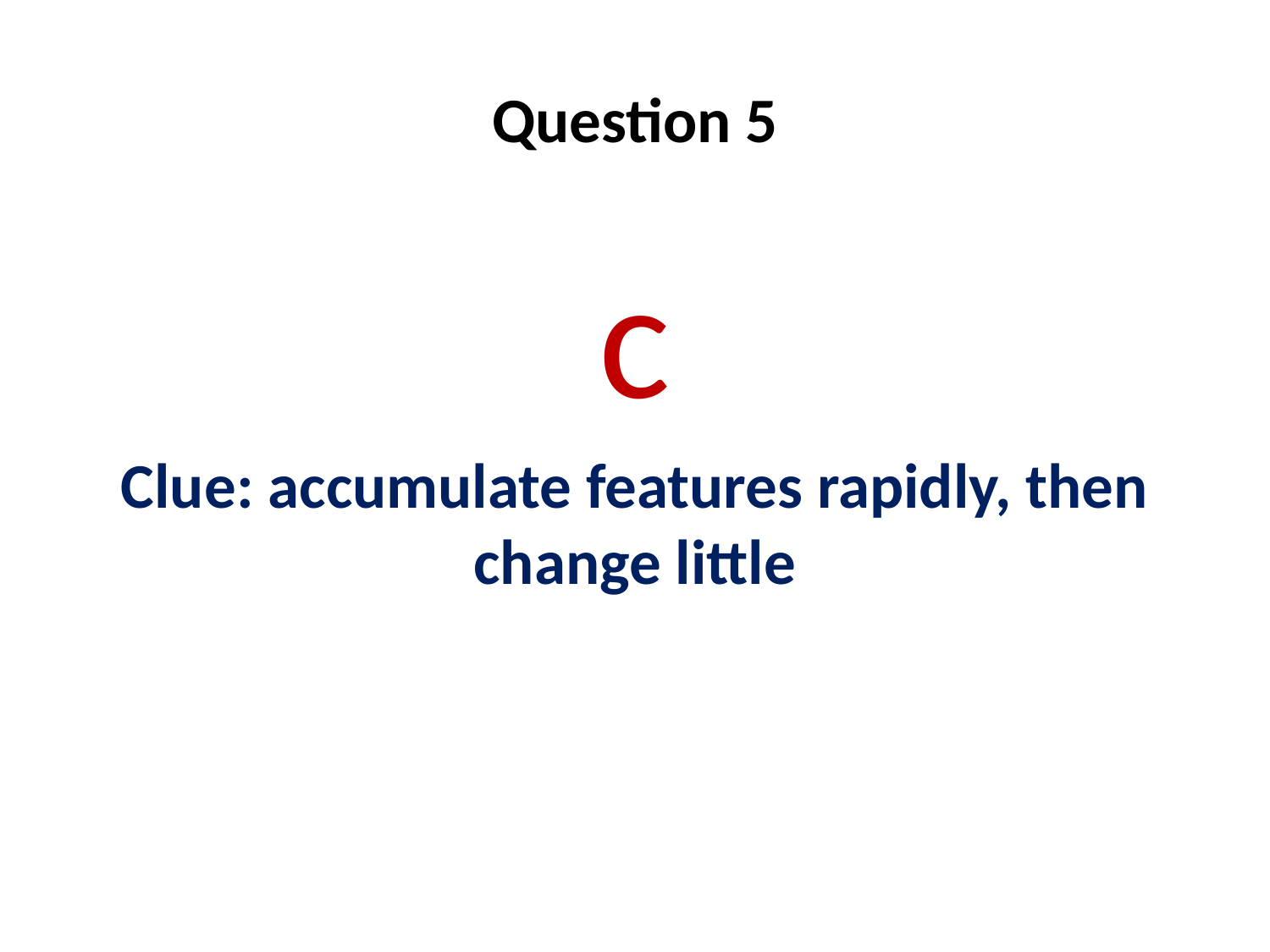

# Question 5
c
Clue: accumulate features rapidly, then change little